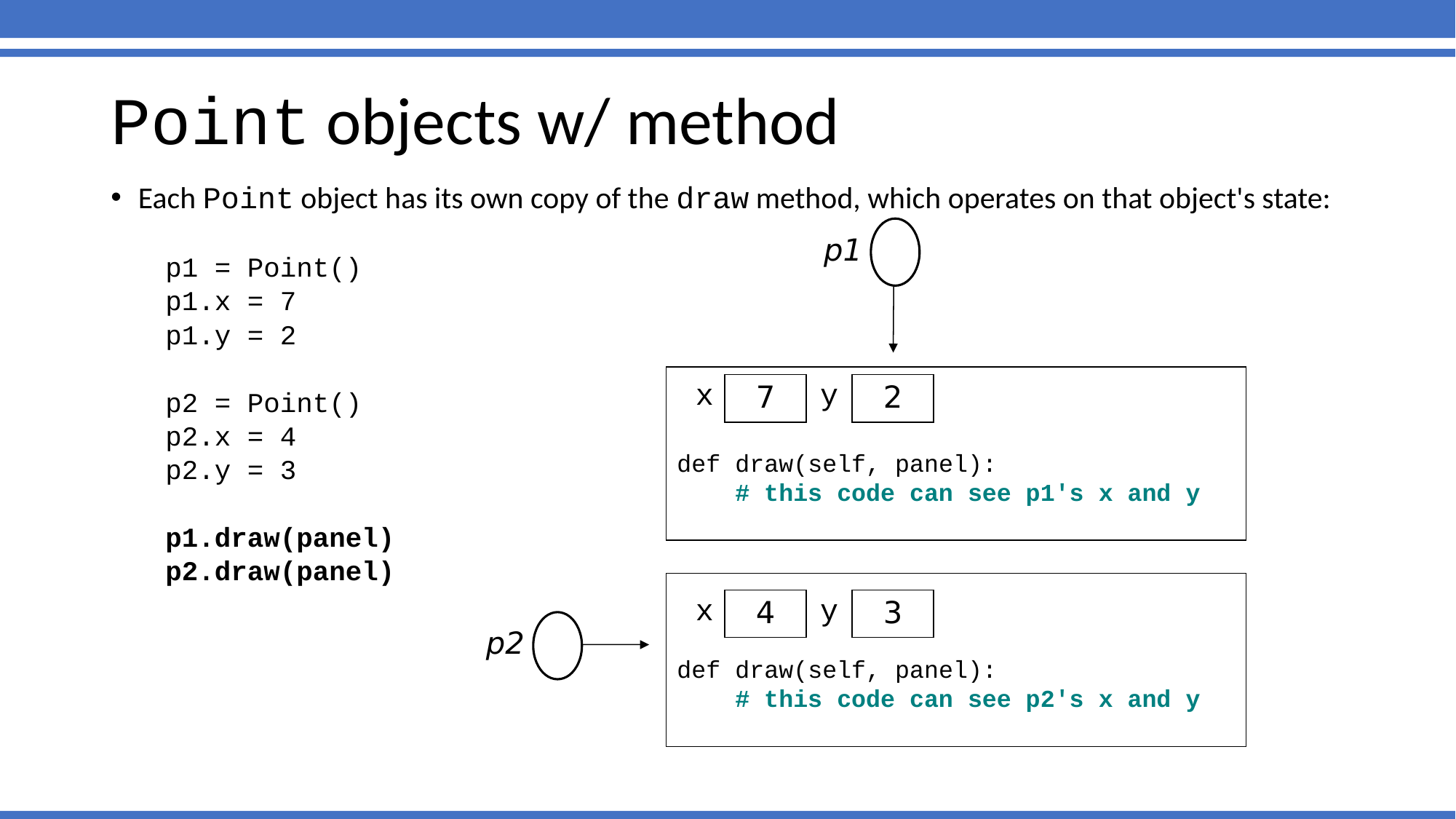

# Point objects w/ method
Each Point object has its own copy of the draw method, which operates on that object's state:

p1 = Point()
p1.x = 7
p1.y = 2

p2 = Point()
p2.x = 4
p2.y = 3

p1.draw(panel)
p2.draw(panel)

p1

def draw(self, panel):
    # this code can see p1's x and y

| x | 7 | y | 2 |
| --- | --- | --- | --- |

def draw(self, panel):
    # this code can see p2's x and y

| x | 4 | y | 3 |
| --- | --- | --- | --- |

p2